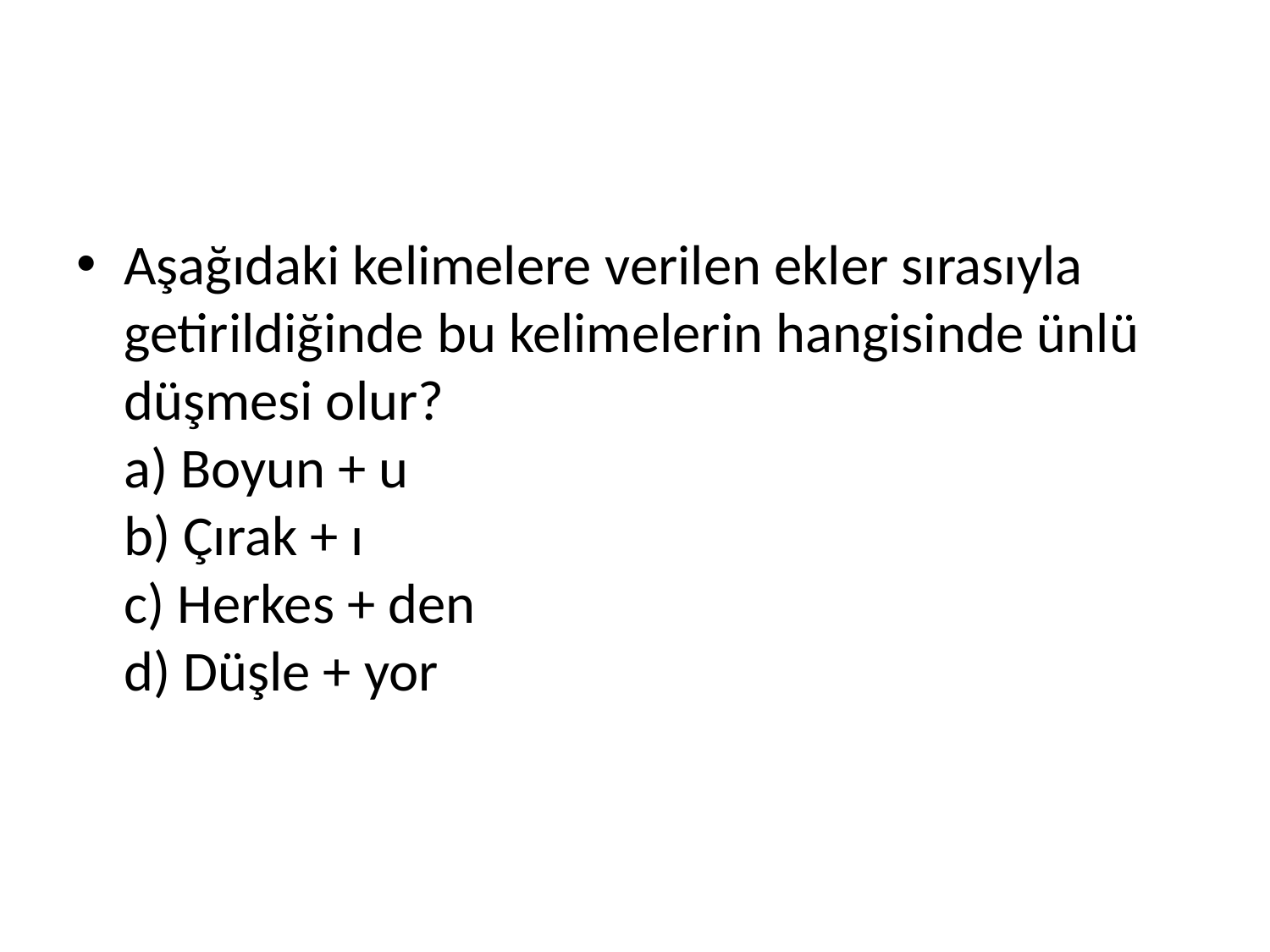

#
Aşağıdaki kelimelere verilen ekler sırasıyla getirildiğinde bu kelimelerin hangisinde ünlü düşmesi olur? 
a) Boyun + u 
b) Çırak + ı 
c) Herkes + den 
d) Düşle + yor